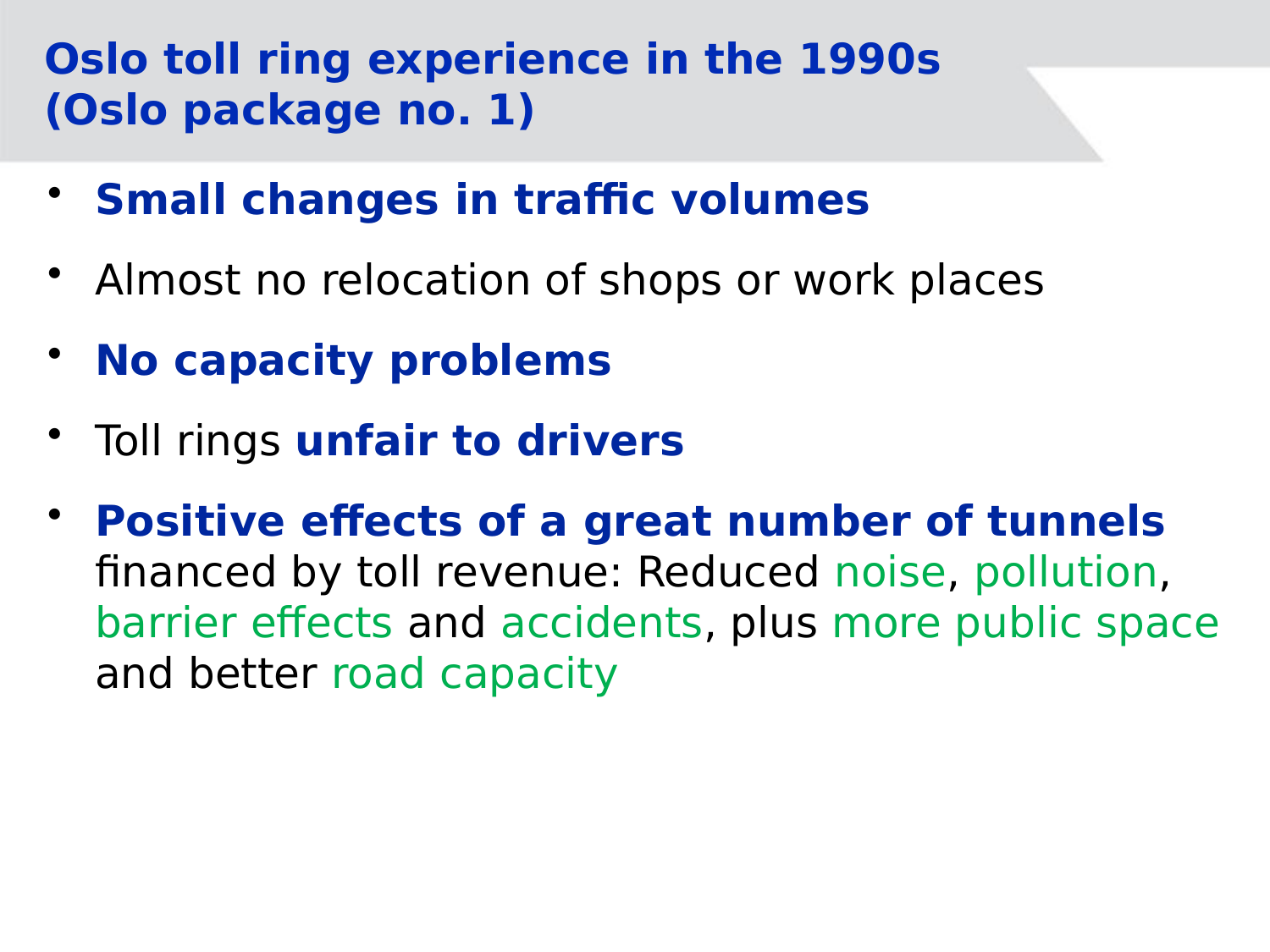

# Oslo toll ring experience in the 1990s (Oslo package no. 1)
Small changes in traffic volumes
Almost no relocation of shops or work places
No capacity problems
Toll rings unfair to drivers
Positive effects of a great number of tunnels financed by toll revenue: Reduced noise, pollution, barrier effects and accidents, plus more public space and better road capacity